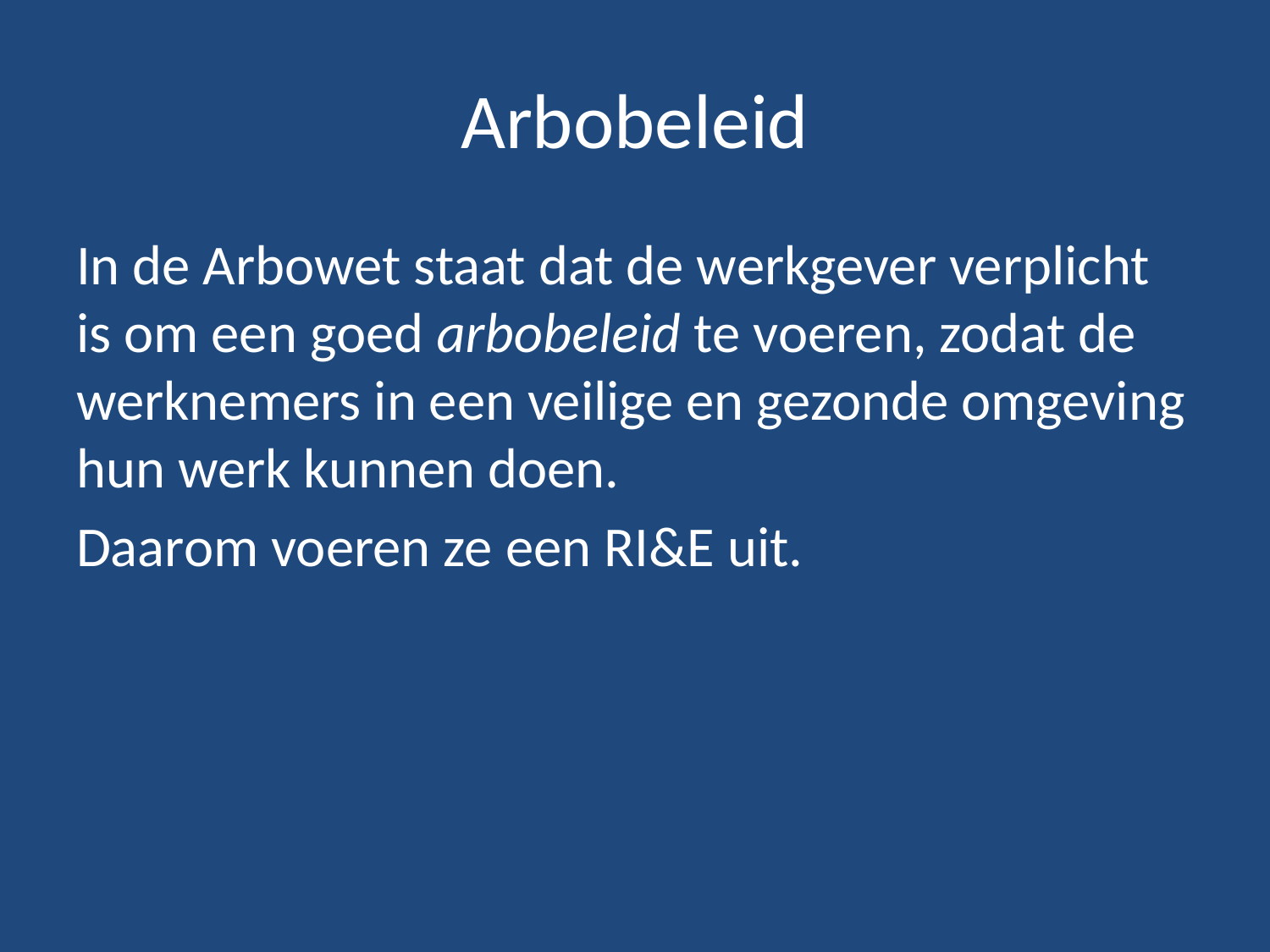

# Arbobeleid
In de Arbowet staat dat de werkgever verplicht is om een goed arbobeleid te voeren, zodat de werknemers in een veilige en gezonde omgeving hun werk kunnen doen.
Daarom voeren ze een RI&E uit.